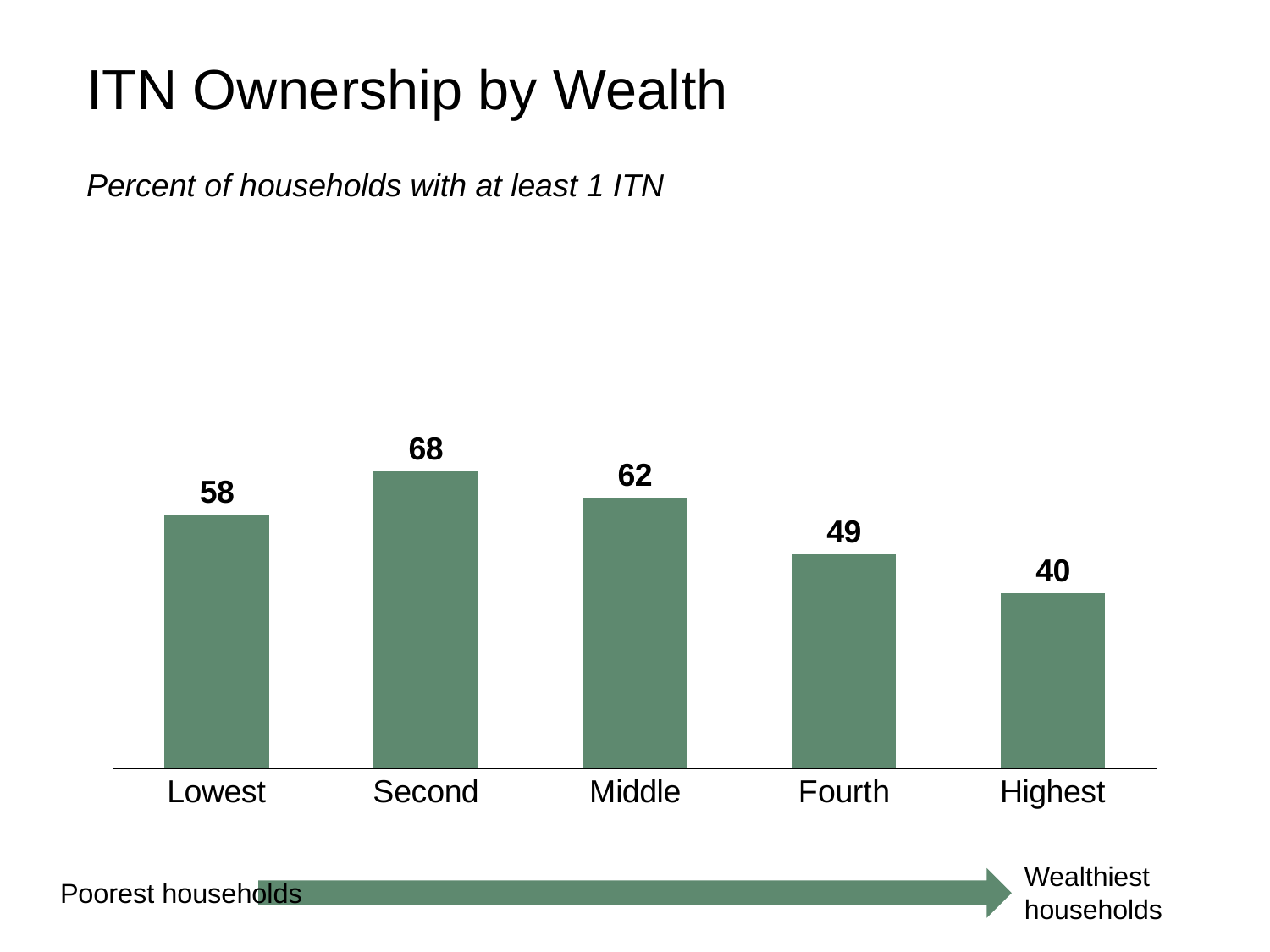

ITN Ownership by Wealth
Percent of households with at least 1 ITN

### Chart

| Category | Lowest |
|---|---|
| Lowest | 58.0 |
| Second | 68.0 |
| Middle | 62.0 |
| Fourth | 49.0 |
| Highest | 40.0 |
Poorest households
Wealthiest households